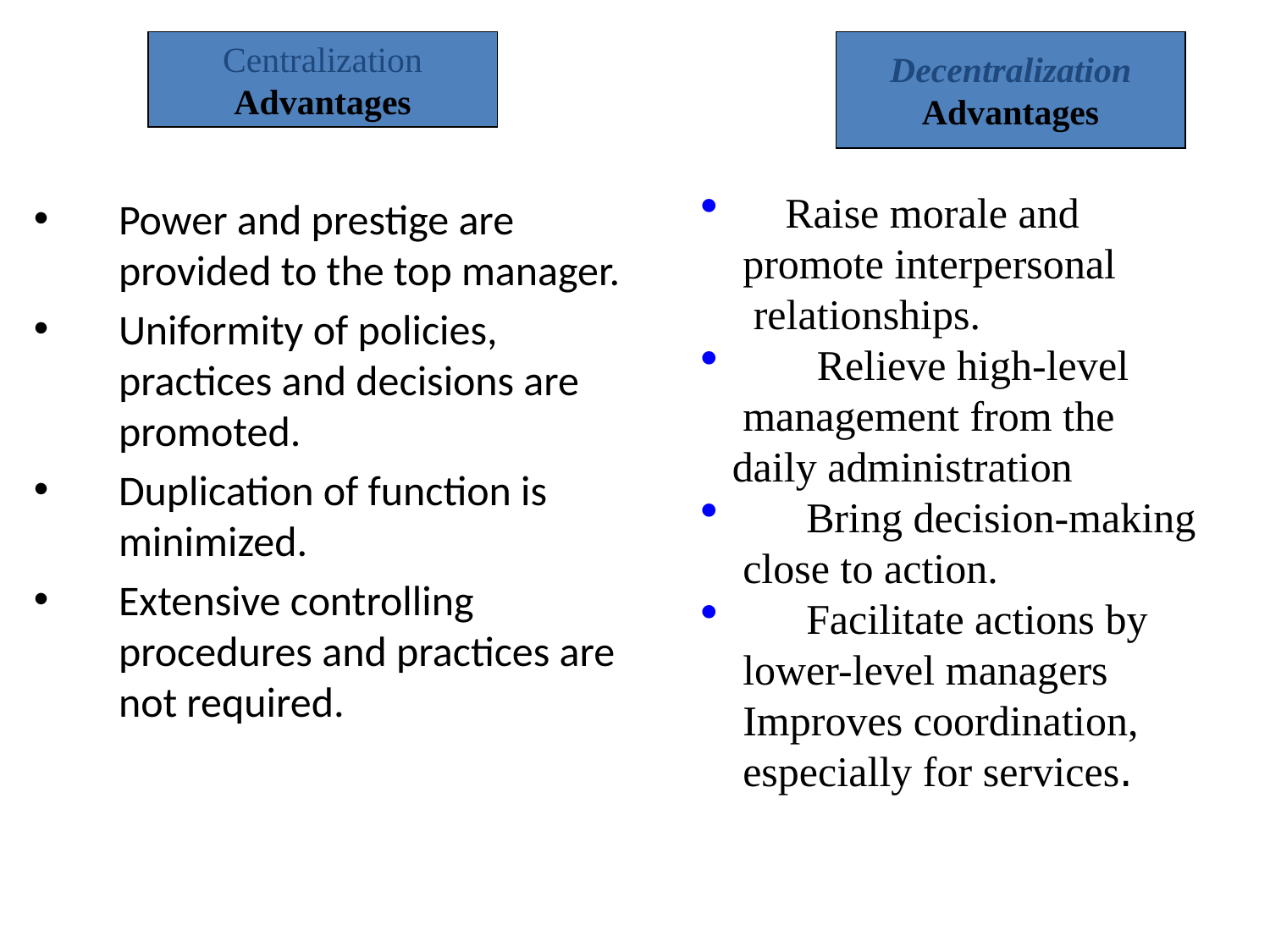

Centralization
Advantages

Decentralization
Advantages

Power and prestige are provided to the top manager.
Uniformity of policies, practices and decisions are promoted.
Duplication of function is minimized.
Extensive controlling procedures and practices are not required.
Raise morale and
    promote interpersonal
     relationships.
   Relieve high-level
    management from the
   daily administration
  Bring decision-making
    close to action.
  Facilitate actions by
    lower-level managers
    Improves coordination,
    especially for services.